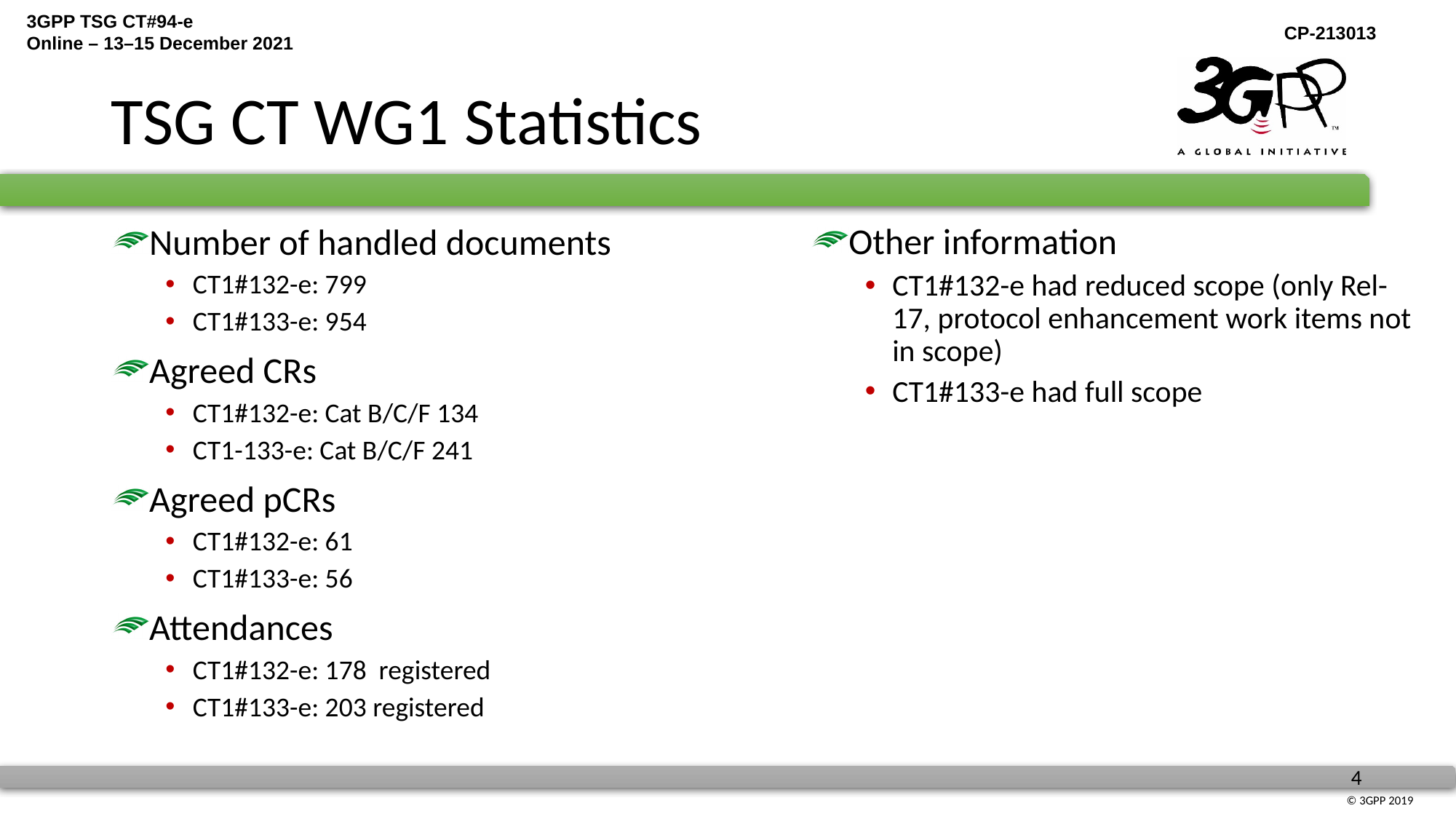

# TSG CT WG1 Statistics
Other information
CT1#132-e had reduced scope (only Rel-17, protocol enhancement work items not in scope)
CT1#133-e had full scope
Number of handled documents
CT1#132-e: 799
CT1#133-e: 954
Agreed CRs
CT1#132-e: Cat B/C/F 134
CT1-133-e: Cat B/C/F 241
Agreed pCRs
CT1#132-e: 61
CT1#133-e: 56
Attendances
CT1#132-e: 178  registered
CT1#133-e: 203 registered